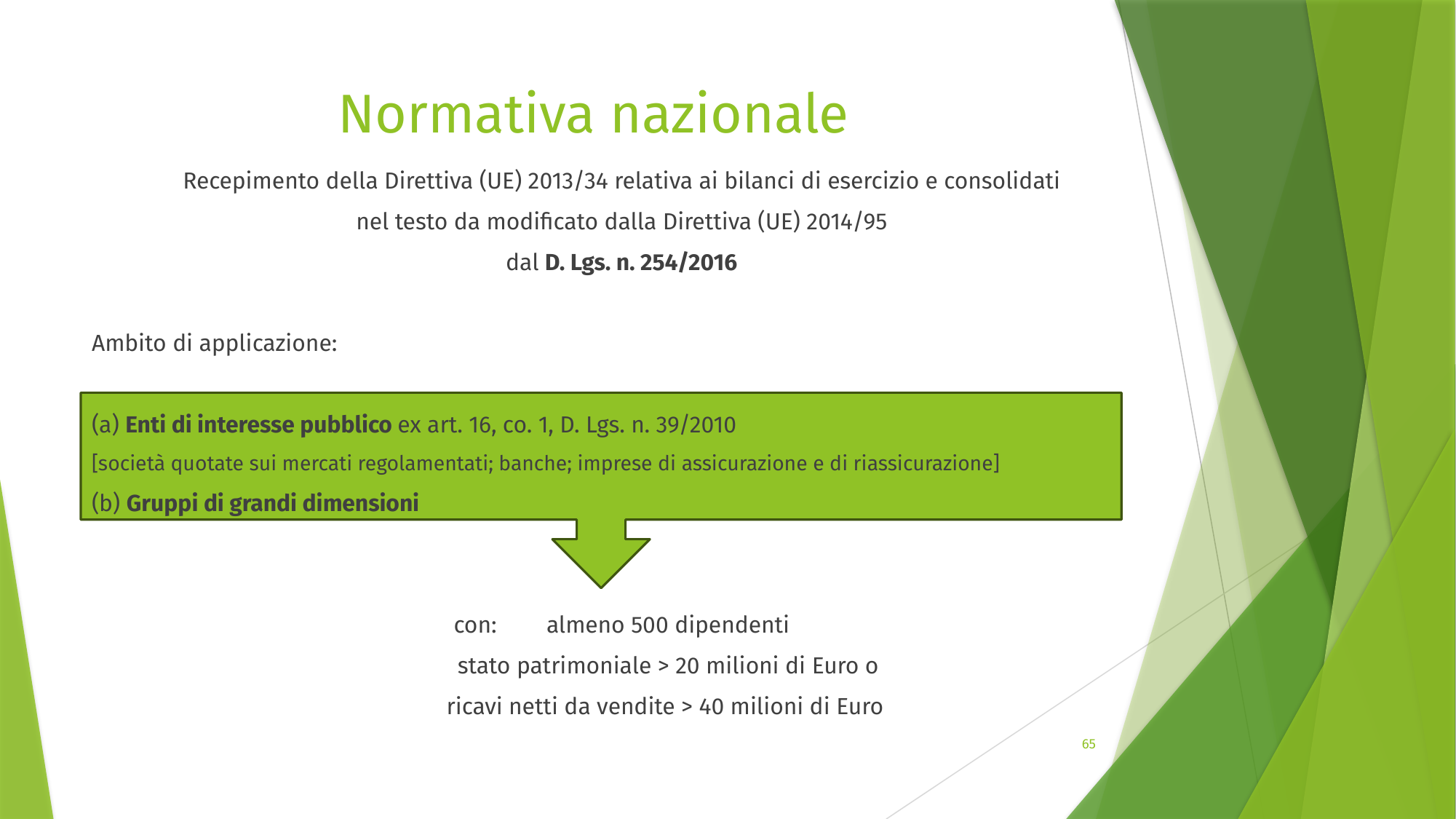

# Normativa nazionale
Recepimento della Direttiva (UE) 2013/34 relativa ai bilanci di esercizio e consolidati
nel testo da modificato dalla Direttiva (UE) 2014/95
dal D. Lgs. n. 254/2016

Ambito di applicazione:

(a) Enti di interesse pubblico ex art. 16, co. 1, D. Lgs. n. 39/2010
[società quotate sui mercati regolamentati; banche; imprese di assicurazione e di riassicurazione]
(b) Gruppi di grandi dimensioni

con:	almeno 500 dipendenti
	stato patrimoniale > 20 milioni di Euro o
	ricavi netti da vendite > 40 milioni di Euro

65